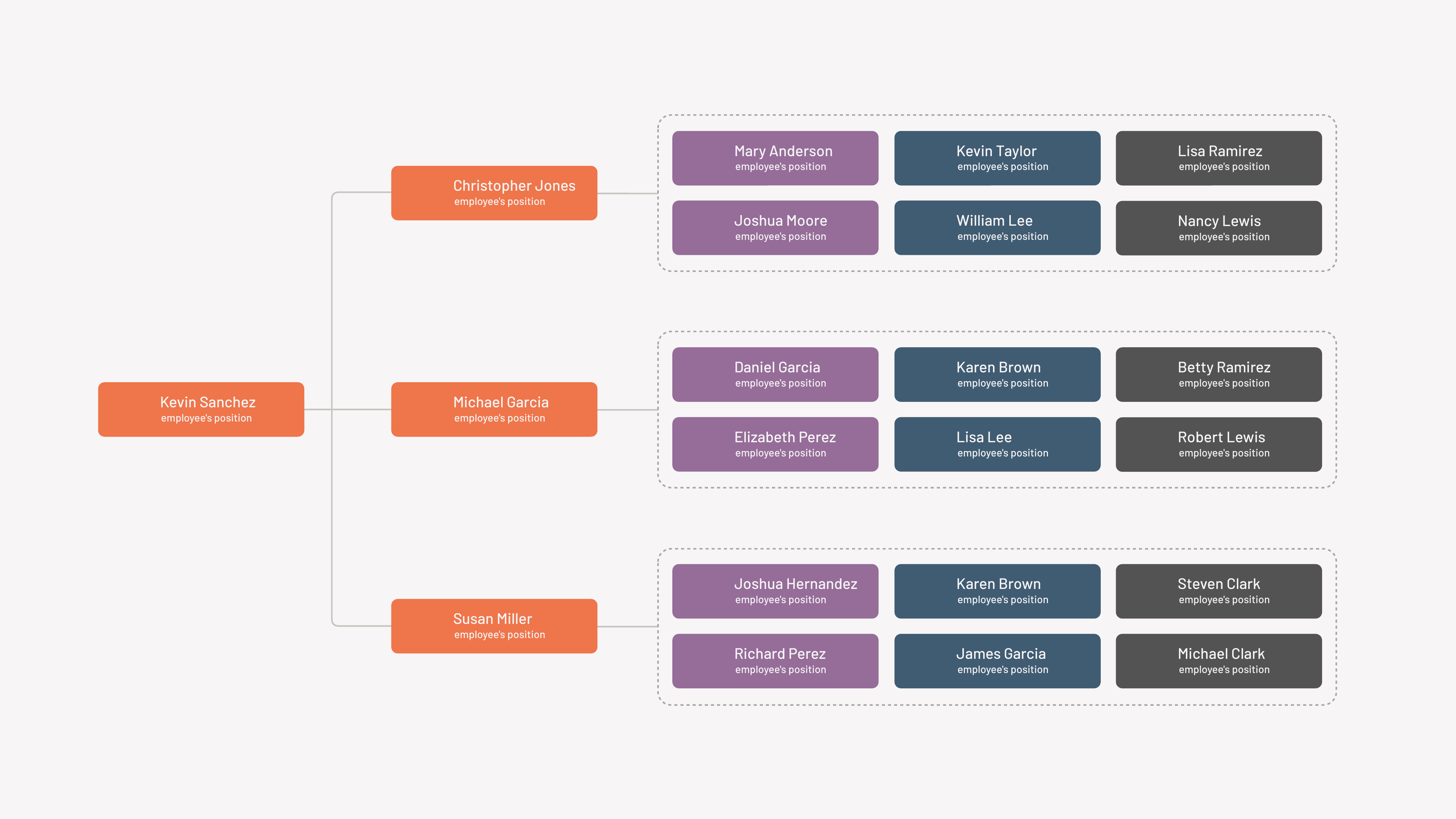

Mary Anderson
employee's position
Kevin Taylor
employee's position
Lisa Ramirez
employee's position

Christopher Jones
employee's position

Joshua Moore
employee's position
William Lee
employee's position
Nancy Lewis
employee's position
Team 2

Daniel Garcia
employee's position
Karen Brown
employee's position
Betty Ramirez
employee's position

Kevin Sanchez
employee's position
Michael Garcia
employee's position

Elizabeth Perez
employee's position
Lisa Lee
employee's position
Robert Lewis
employee's position
Team 3

Joshua Hernandez
employee's position
Karen Brown
employee's position
Steven Clark
employee's position

Susan Miller
employee's position

Richard Perez
employee's position
Michael Clark
employee's position
James Garcia
employee's position